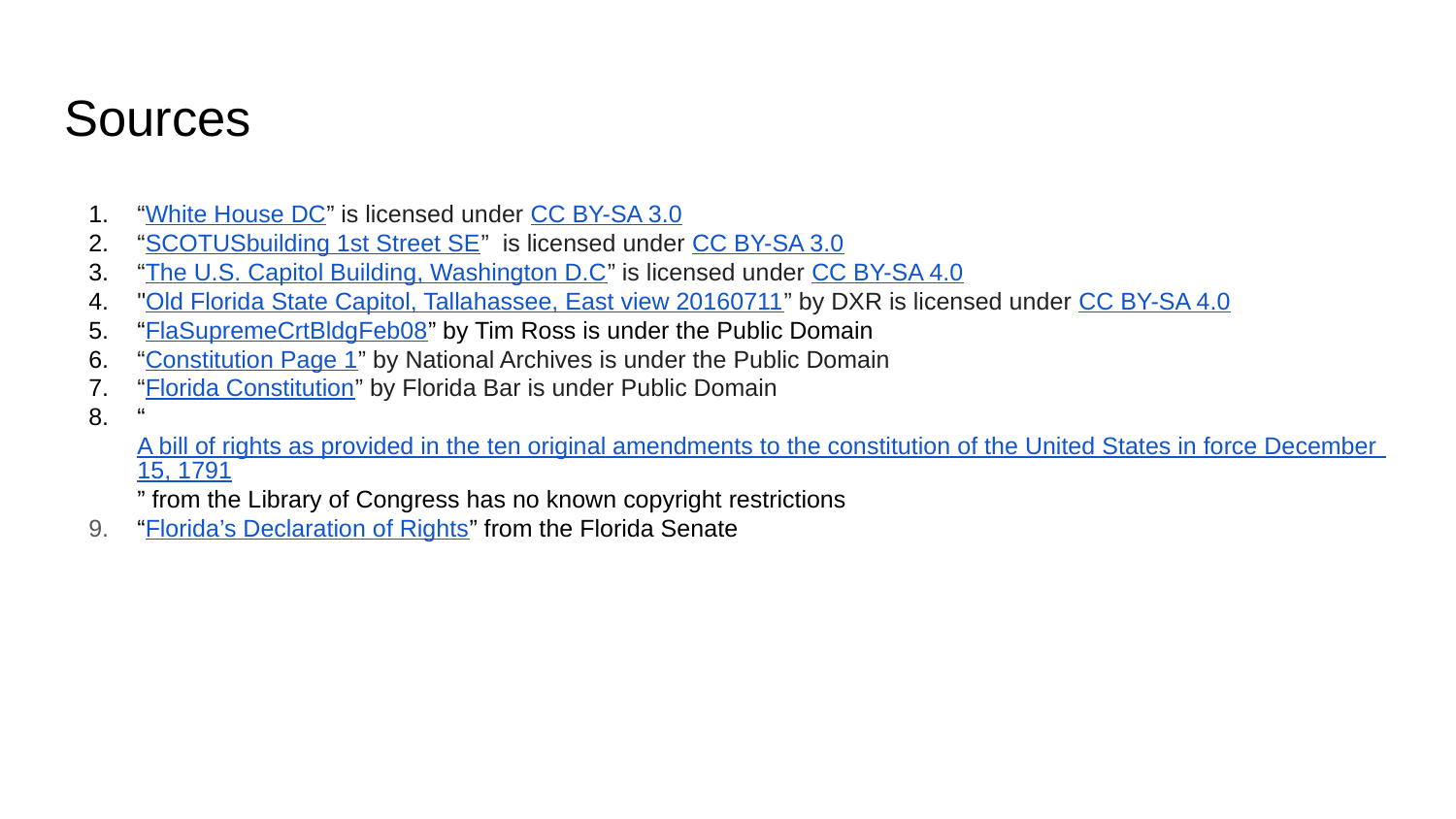

# Sources
“White House DC” is licensed under CC BY-SA 3.0
“SCOTUSbuilding 1st Street SE”  is licensed under CC BY-SA 3.0
“The U.S. Capitol Building, Washington D.C” is licensed under CC BY-SA 4.0
"Old Florida State Capitol, Tallahassee, East view 20160711” by DXR is licensed under CC BY-SA 4.0
“FlaSupremeCrtBldgFeb08” by Tim Ross is under the Public Domain
“Constitution Page 1” by National Archives is under the Public Domain
“Florida Constitution” by Florida Bar is under Public Domain
“A bill of rights as provided in the ten original amendments to the constitution of the United States in force December 15, 1791” from the Library of Congress has no known copyright restrictions
“Florida’s Declaration of Rights” from the Florida Senate